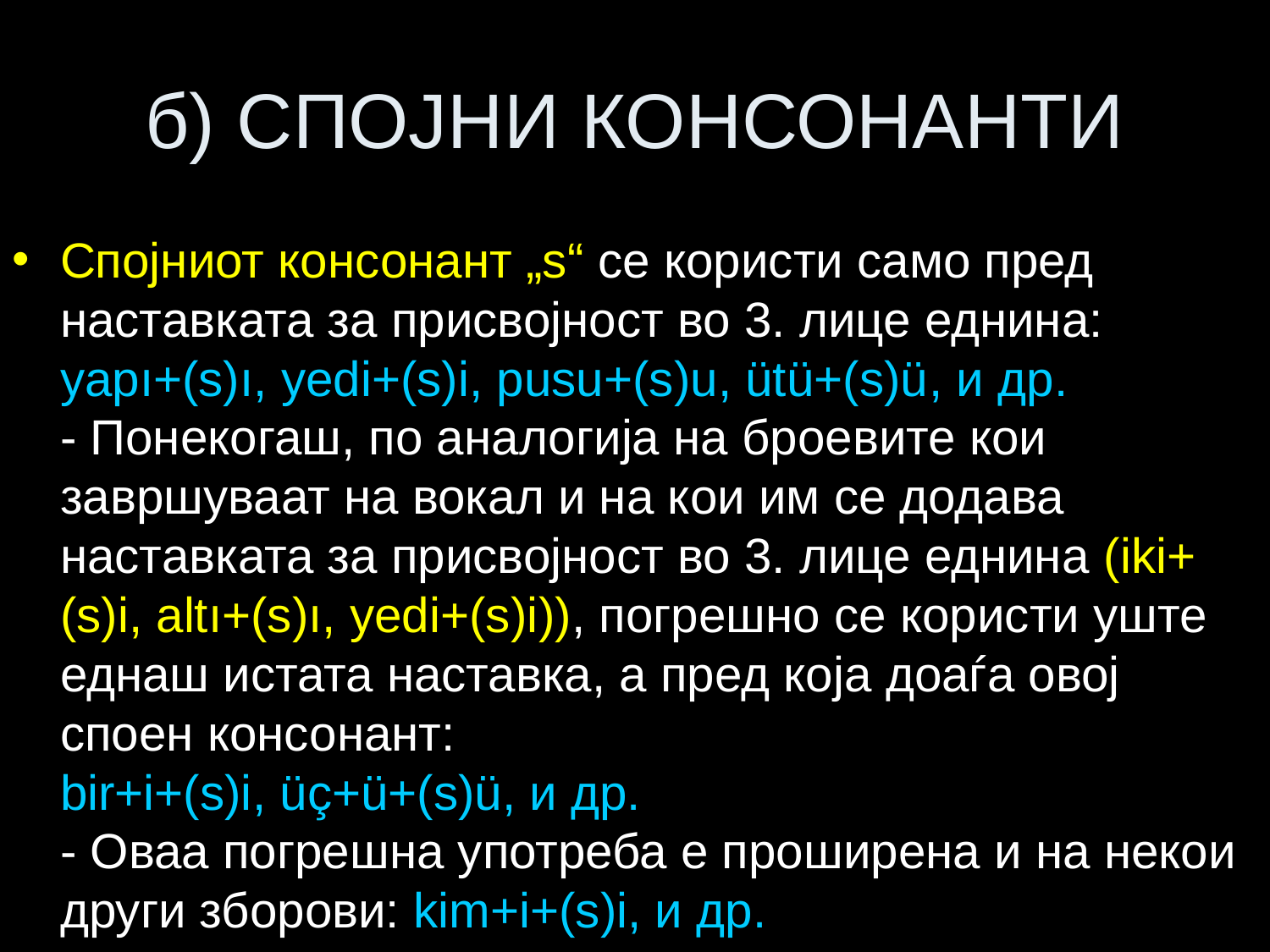

# б) СПОЈНИ КОНСОНАНТИ
Спојниот консонант „s“ се користи само пред наставката за присвојност во 3. лице еднина:
yapı+(s)ı, yedi+(s)i, pusu+(s)u, ütü+(s)ü, и др.
- Понекогаш, по аналогија на броевите кои завршуваат на вокал и на кои им се додава наставката за присвојност во 3. лице еднина (iki+(s)i, altı+(s)ı, yedi+(s)i)), погрешно се користи уште еднаш истата наставка, а пред која доаѓа овој споен консонант:
bir+i+(s)i, üç+ü+(s)ü, и др.
- Оваа погрешна употреба е проширена и на некои други зборови: kim+i+(s)i, и др.